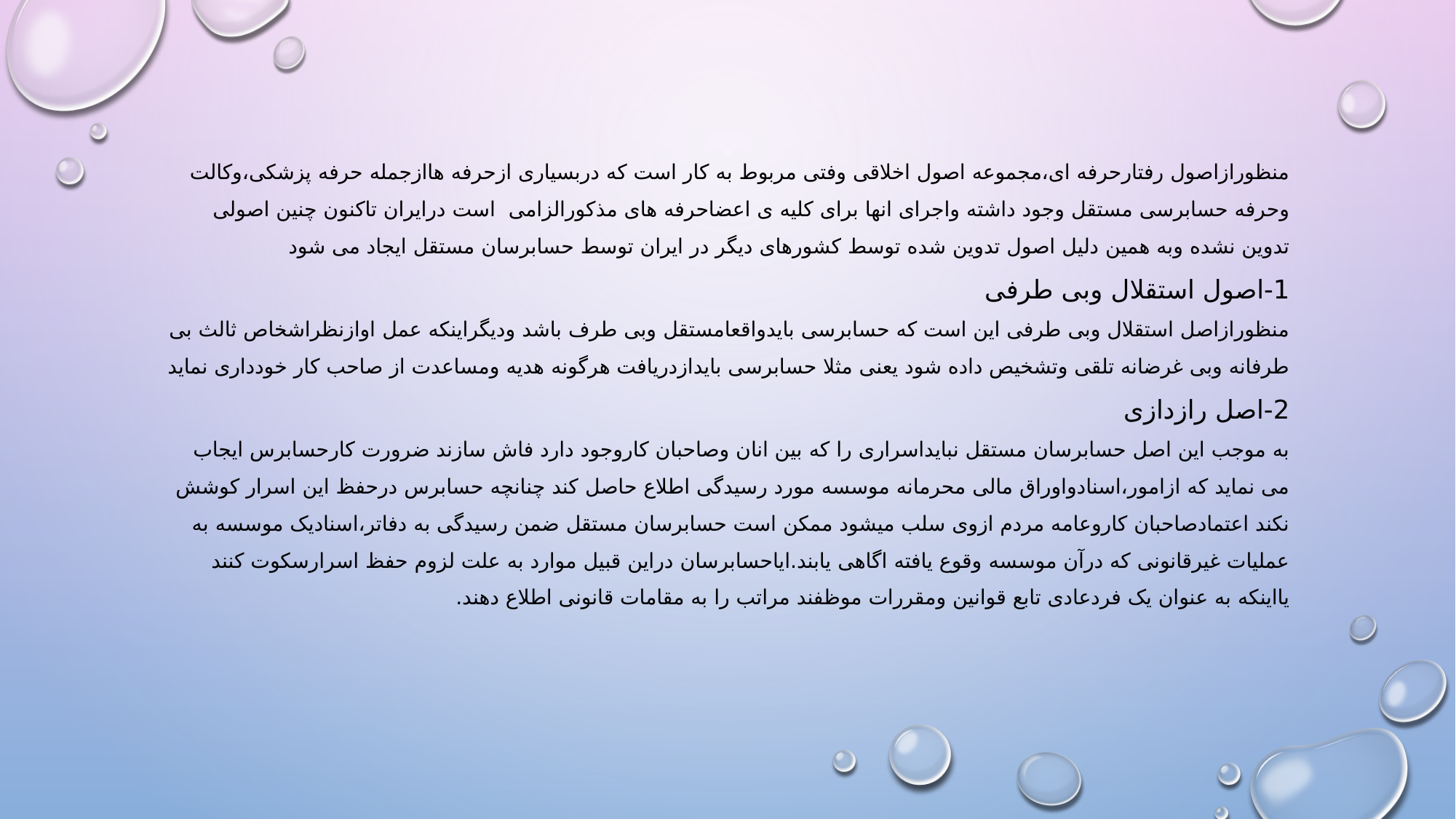

# منظورازاصول رفتارحرفه ای،مجموعه اصول اخلاقی وفتی مربوط به کار است که دربسیاری ازحرفه هاازجمله حرفه پزشکی،وکالت وحرفه حسابرسی مستقل وجود داشته واجرای انها برای کلیه ی اعضاحرفه های مذکورالزامی  است درایران تاکنون چنین اصولی تدوین نشده وبه همین دلیل اصول تدوین شده توسط کشورهای دیگر در ایران توسط حسابرسان مستقل ایجاد می شود 1-اصول استقلال وبی طرفی منظورازاصل استقلال وبی طرفی این است که حسابرسی بایدواقعامستقل وبی طرف باشد ودیگراینکه عمل اوازنظراشخاص ثالث بی طرفانه وبی غرضانه تلقی وتشخیص داده شود یعنی مثلا حسابرسی بایدازدریافت هرگونه هدیه ومساعدت از صاحب کار خودداری نماید 2-اصل رازدازی به موجب این اصل حسابرسان مستقل نبایداسراری را که بین انان وصاحبان کاروجود دارد فاش سازند ضرورت کارحسابرس ایجاب می نماید که ازامور،اسنادواوراق مالی محرمانه موسسه مورد رسیدگی اطلاع حاصل کند چنانچه حسابرس درحفظ این اسرار کوشش نکند اعتمادصاحبان کاروعامه مردم ازوی سلب میشود ممکن است حسابرسان مستقل ضمن رسیدگی به دفاتر،اسنادیک موسسه به عملیات غیرقانونی که درآن موسسه وقوع یافته اگاهی یابند.ایاحسابرسان دراین قبیل موارد به علت لزوم حفظ اسرارسکوت کنند یااینکه به عنوان یک فردعادی تابع قوانین ومقررات موظفند مراتب را به مقامات قانونی اطلاع دهند.